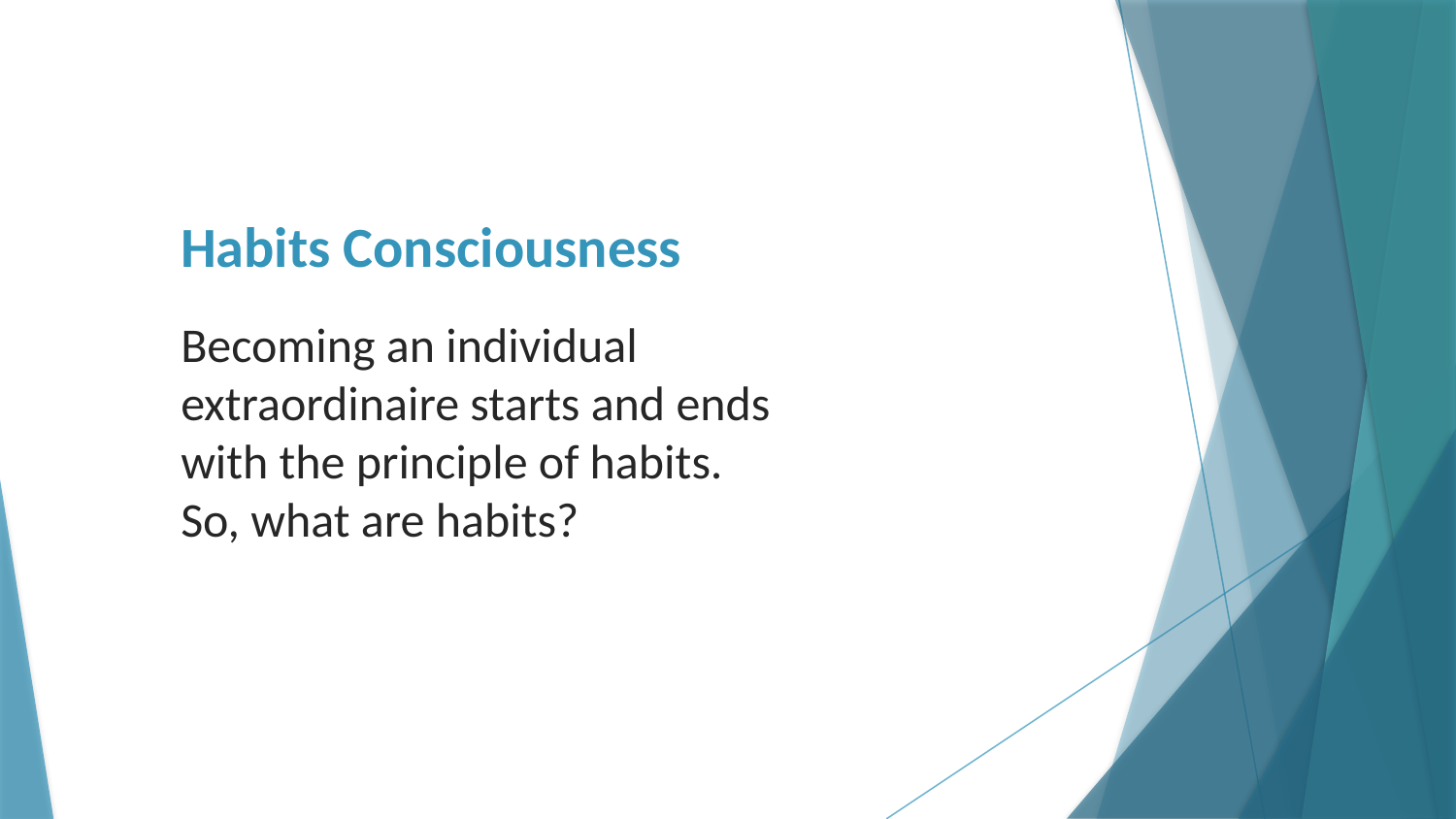

# Habits Consciousness
Becoming an individual extraordinaire starts and ends with the principle of habits. So, what are habits?